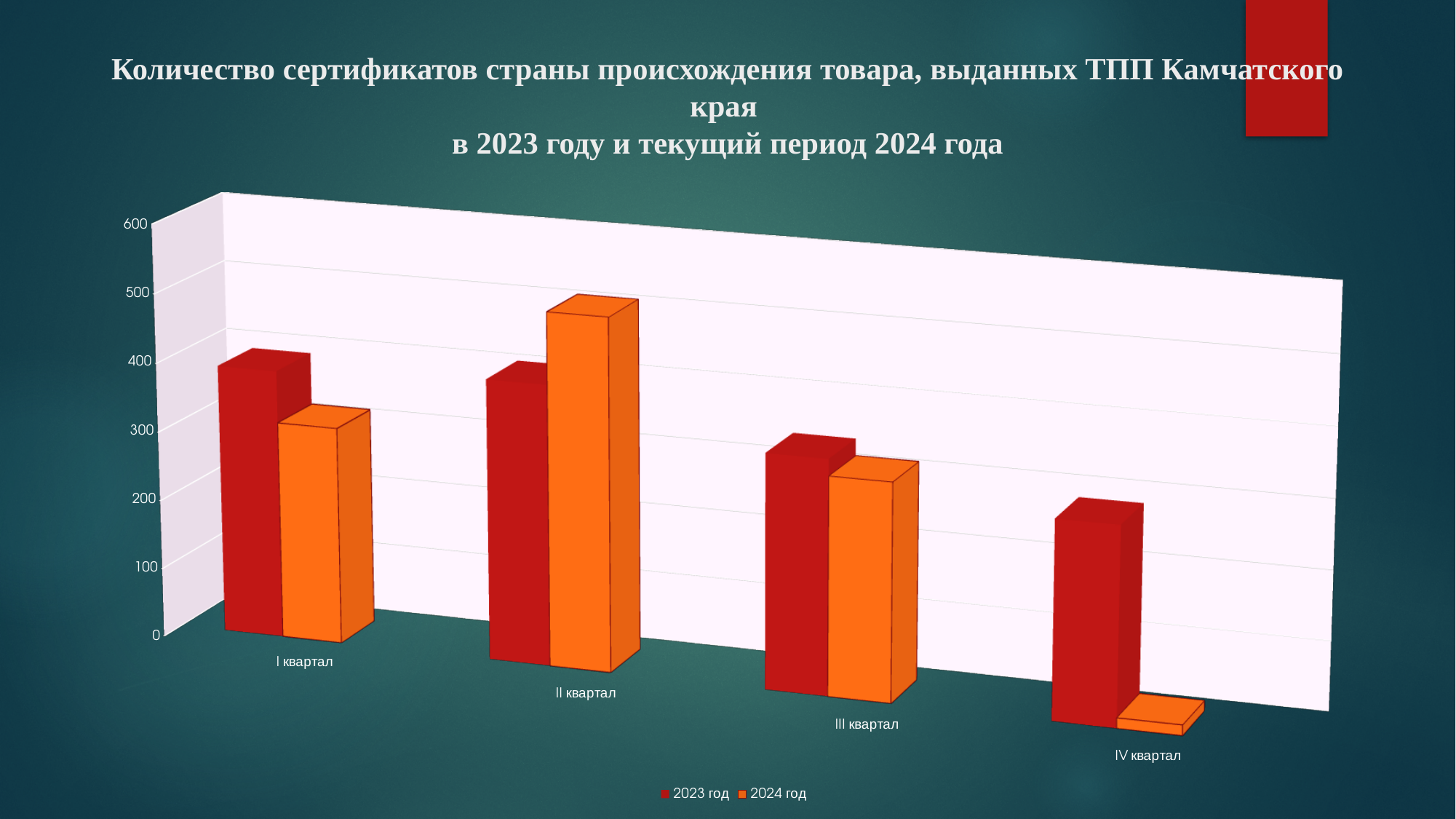

# Количество сертификатов страны происхождения товара, выданных ТПП Камчатского края в 2023 году и текущий период 2024 года

[unsupported chart]